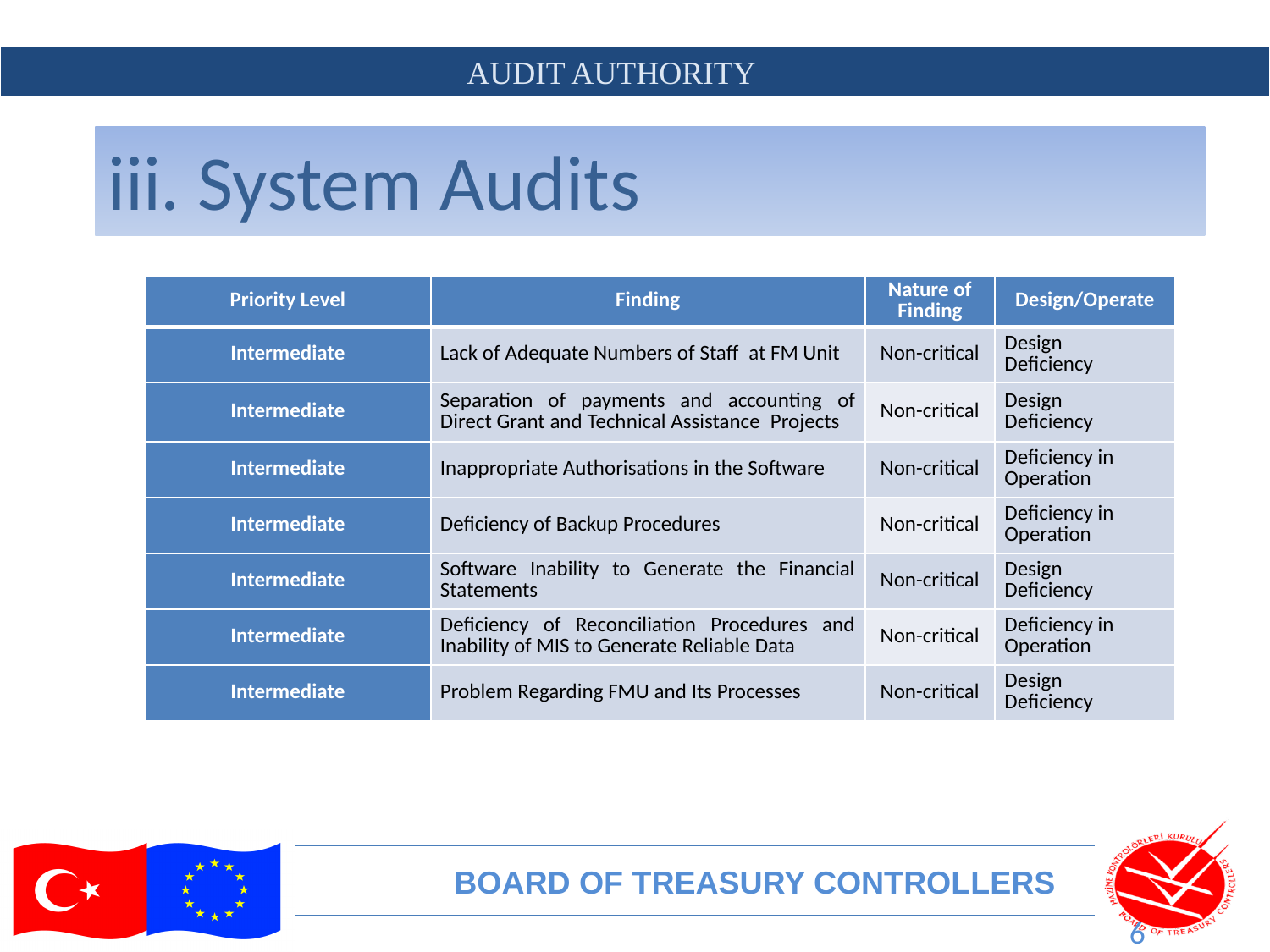

# iii. System Audits
| Priority Level | Finding | Nature of Finding | Design/Operate |
| --- | --- | --- | --- |
| Intermediate | Lack of Adequate Numbers of Staff at FM Unit | Non-critical | Design Deficiency |
| Intermediate | Separation of payments and accounting of Direct Grant and Technical Assistance Projects | Non-critical | Design Deficiency |
| Intermediate | Inappropriate Authorisations in the Software | Non-critical | Deficiency in Operation |
| Intermediate | Deficiency of Backup Procedures | Non-critical | Deficiency in Operation |
| Intermediate | Software Inability to Generate the Financial Statements | Non-critical | Design Deficiency |
| Intermediate | Deficiency of Reconciliation Procedures and Inability of MIS to Generate Reliable Data | Non-critical | Deficiency in Operation |
| Intermediate | Problem Regarding FMU and Its Processes | Non-critical | Design Deficiency |

6